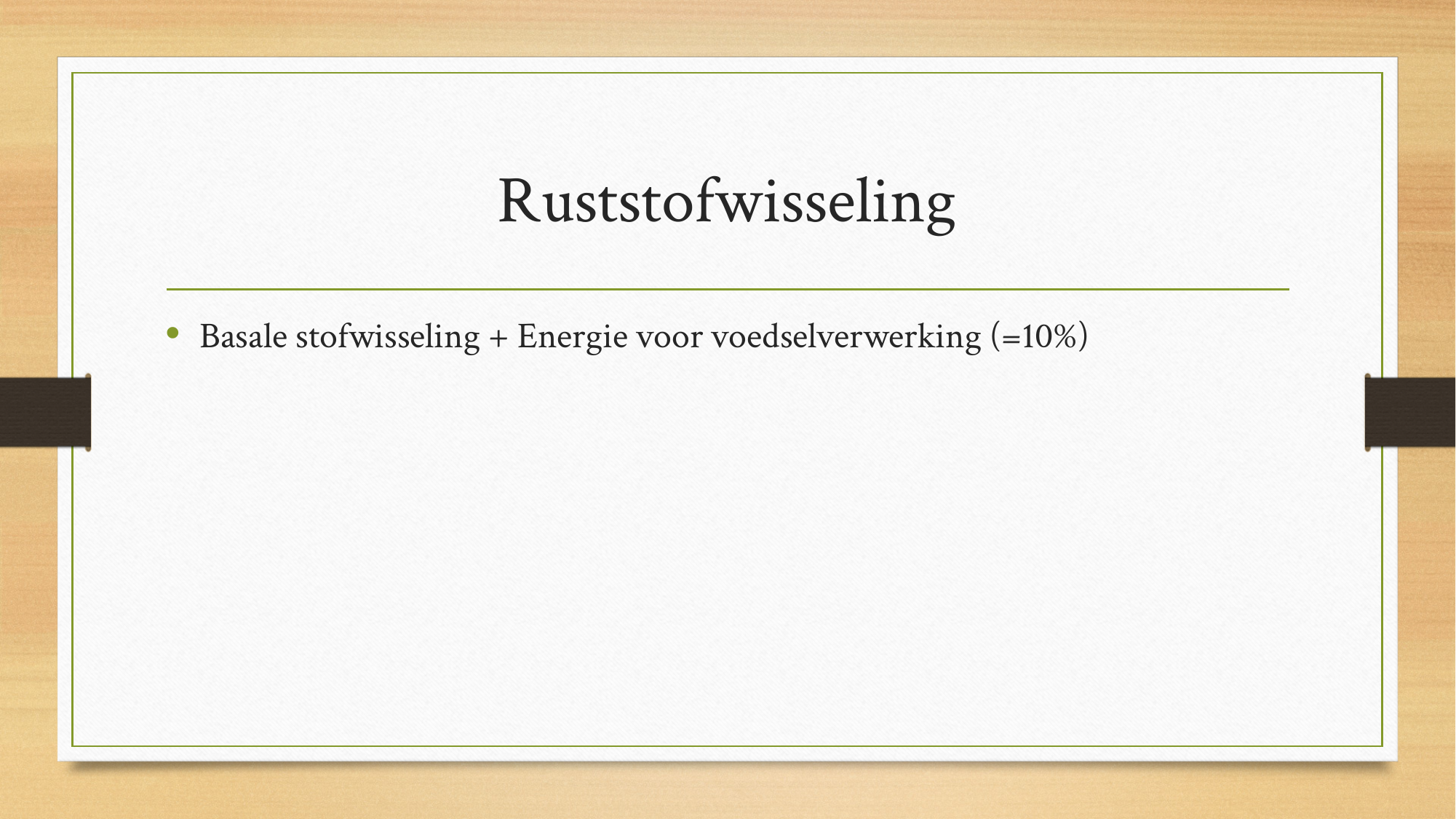

# Ruststofwisseling
Basale stofwisseling + Energie voor voedselverwerking (=10%)